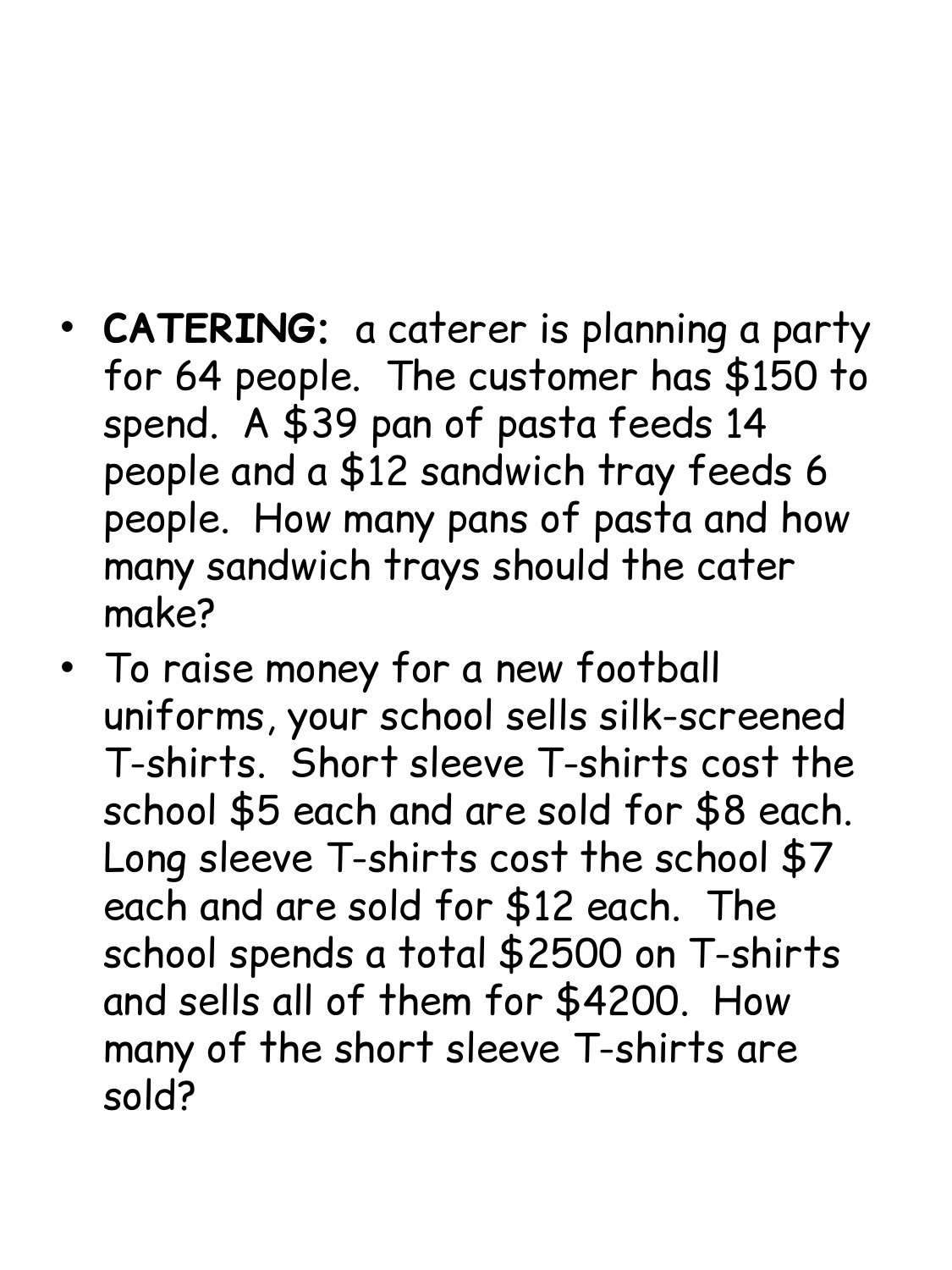

#
CATERING:  a caterer is planning a party for 64 people.  The customer has $150 to spend.  A $39 pan of pasta feeds 14 people and a $12 sandwich tray feeds 6 people.  How many pans of pasta and how many sandwich trays should the cater make?
To raise money for a new football uniforms, your school sells silk-screened T-shirts.  Short sleeve T-shirts cost the school $5 each and are sold for $8 each.  Long sleeve T-shirts cost the school $7 each and are sold for $12 each.  The school spends a total $2500 on T-shirts and sells all of them for $4200.  How many of the short sleeve T-shirts are sold?